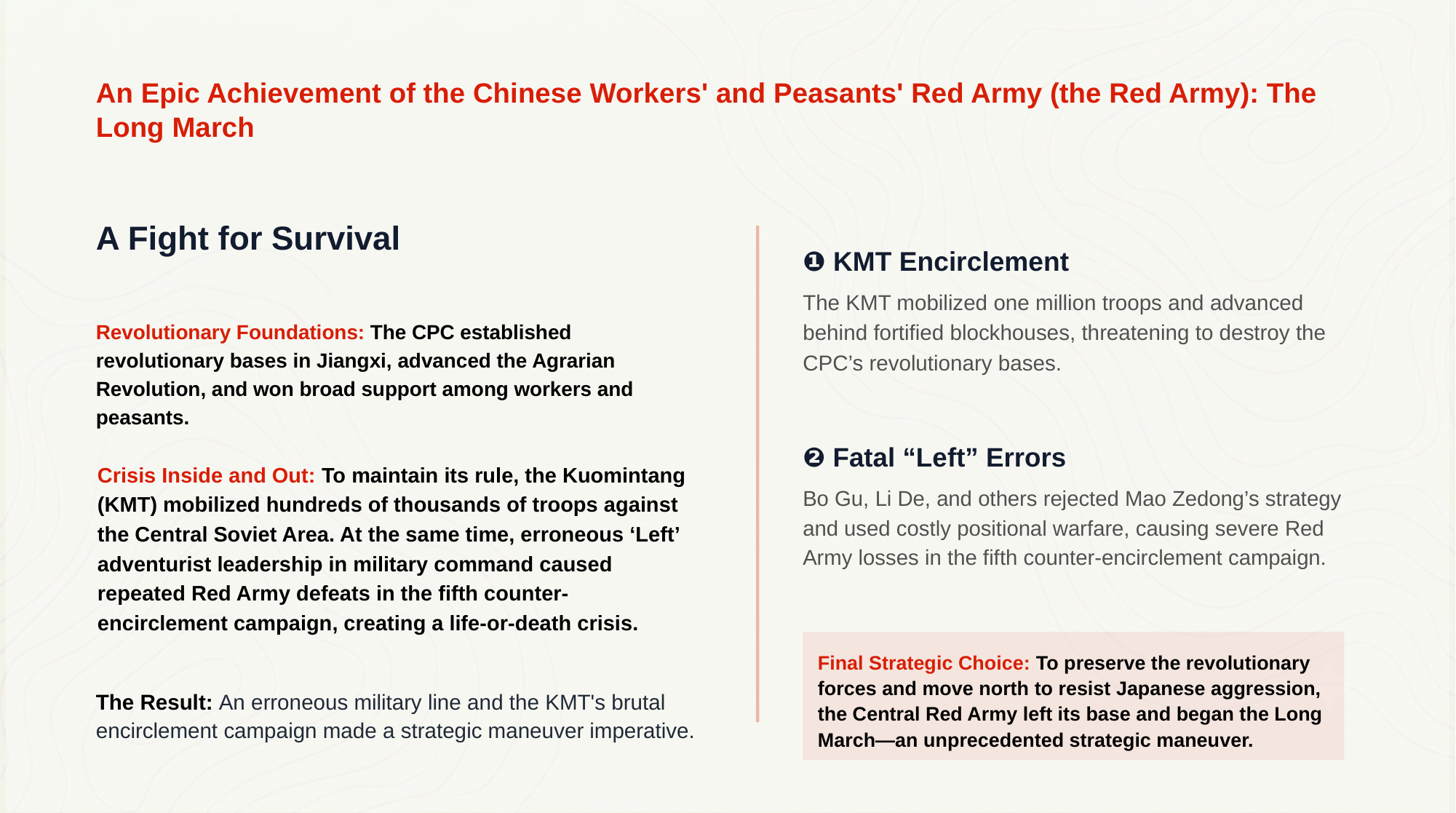

An Epic Achievement of the Chinese Workers' and Peasants' Red Army (the Red Army): The Long March
A Fight for Survival
❶ KMT Encirclement
The KMT mobilized one million troops and advanced behind fortified blockhouses, threatening to destroy the CPC’s revolutionary bases.
Revolutionary Foundations: The CPC established revolutionary bases in Jiangxi, advanced the Agrarian Revolution, and won broad support among workers and peasants.
❷ Fatal “Left” Errors
Bo Gu, Li De, and others rejected Mao Zedong’s strategy and used costly positional warfare, causing severe Red Army losses in the fifth counter-encirclement campaign.
Crisis Inside and Out: To maintain its rule, the Kuomintang (KMT) mobilized hundreds of thousands of troops against the Central Soviet Area. At the same time, erroneous ‘Left’ adventurist leadership in military command caused repeated Red Army defeats in the fifth counter-encirclement campaign, creating a life-or-death crisis.

Final Strategic Choice: To preserve the revolutionary forces and move north to resist Japanese aggression, the Central Red Army left its base and began the Long March—an unprecedented strategic maneuver.
The Result: An erroneous military line and the KMT's brutal encirclement campaign made a strategic maneuver imperative.